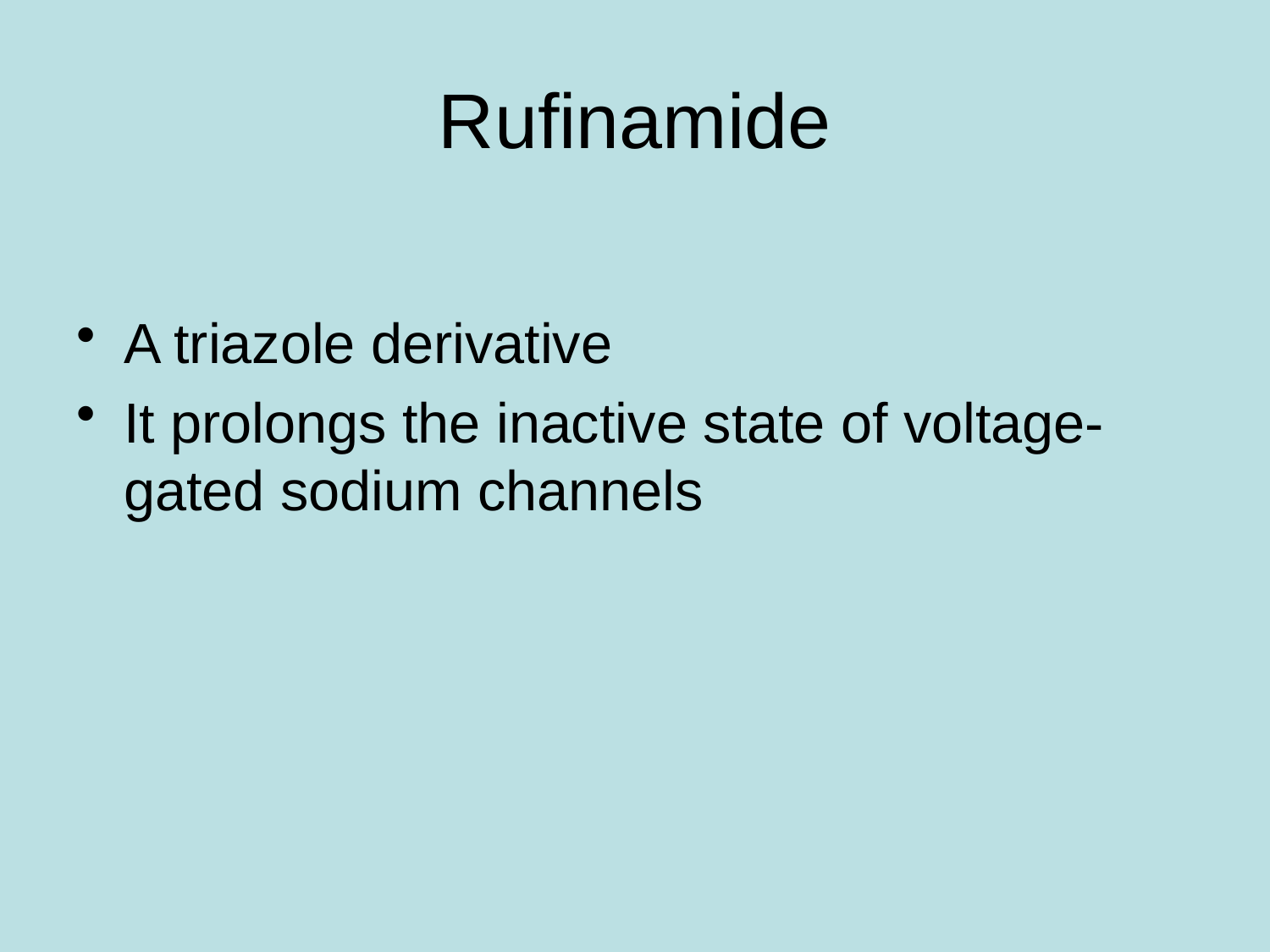

# Rufinamide

A triazole derivative
It prolongs the inactive state of voltage-gated sodium channels